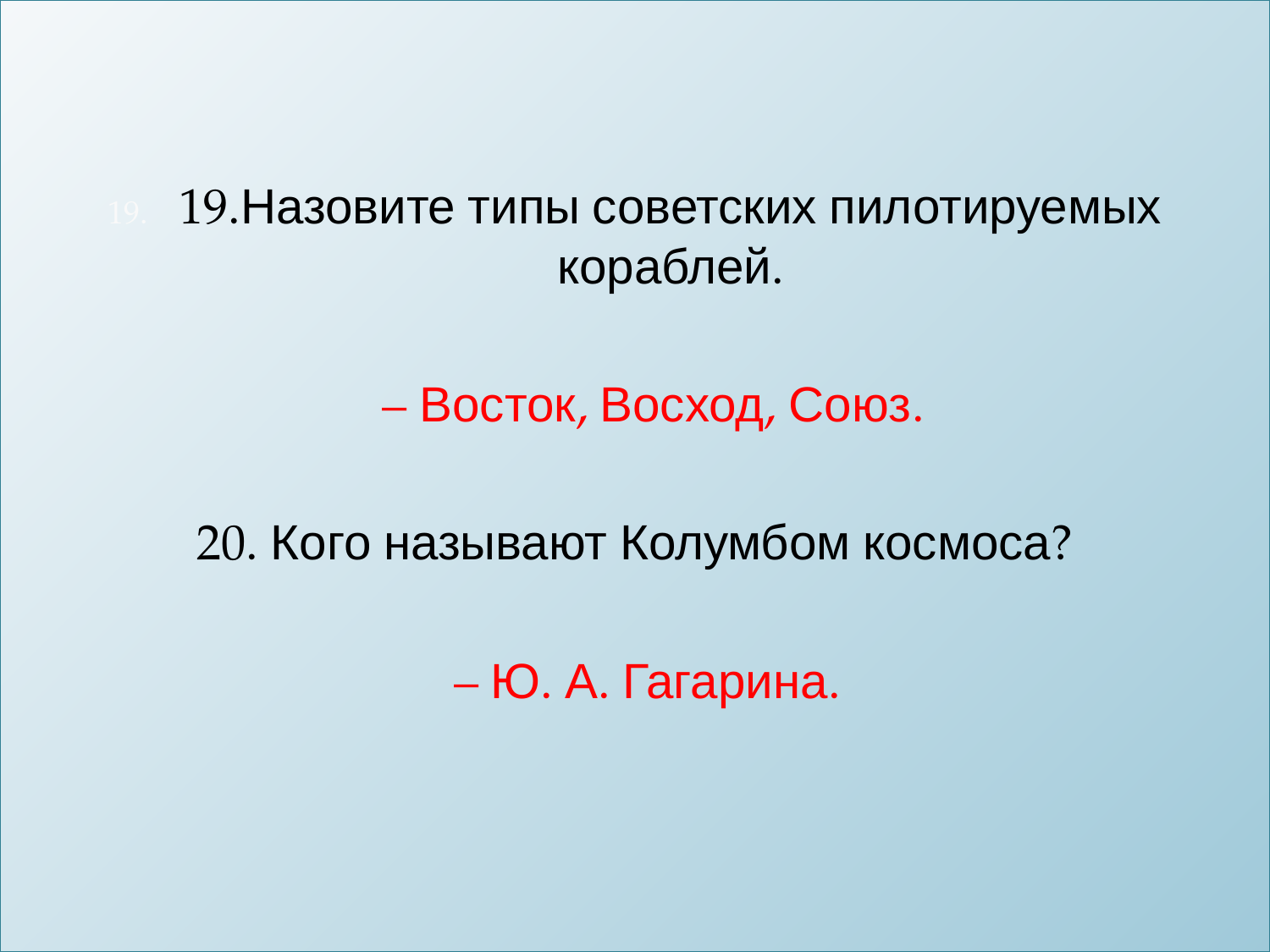

19.Назовите типы советских пилотируемых кораблей.

   – Восток, Восход, Союз.

20. Кого называют Колумбом космоса?

  – Ю. А. Гагарина.